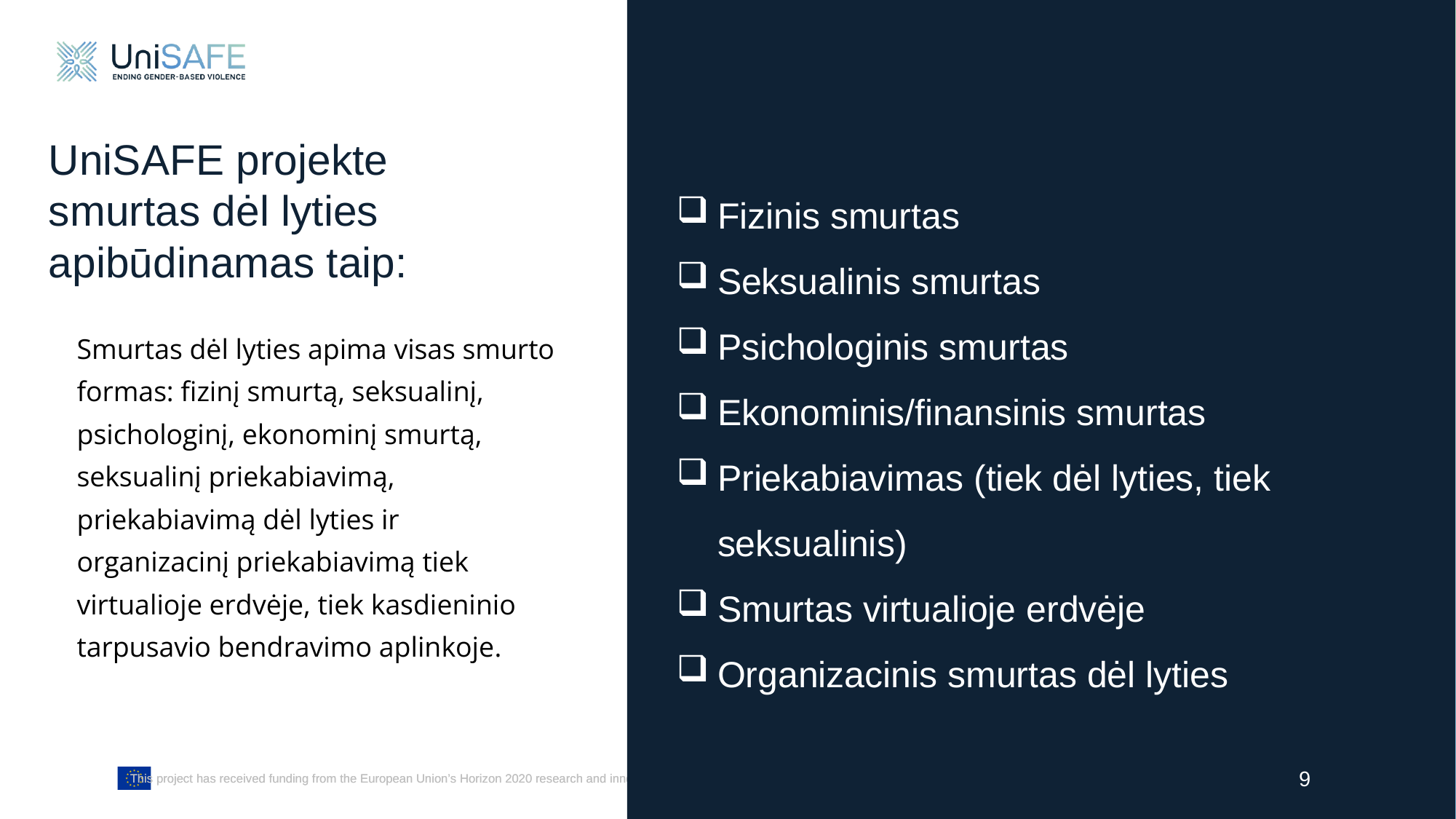

# UniSAFE projekte smurtas dėl lyties apibūdinamas taip:
Fizinis smurtas
Seksualinis smurtas
Psichologinis smurtas
Ekonominis/finansinis smurtas
Priekabiavimas (tiek dėl lyties, tiek seksualinis)
Smurtas virtualioje erdvėje
Organizacinis smurtas dėl lyties
Smurtas dėl lyties apima visas smurto formas: fizinį smurtą, seksualinį, psichologinį, ekonominį smurtą, seksualinį priekabiavimą, priekabiavimą dėl lyties ir organizacinį priekabiavimą tiek virtualioje erdvėje, tiek kasdieninio tarpusavio bendravimo aplinkoje.
9